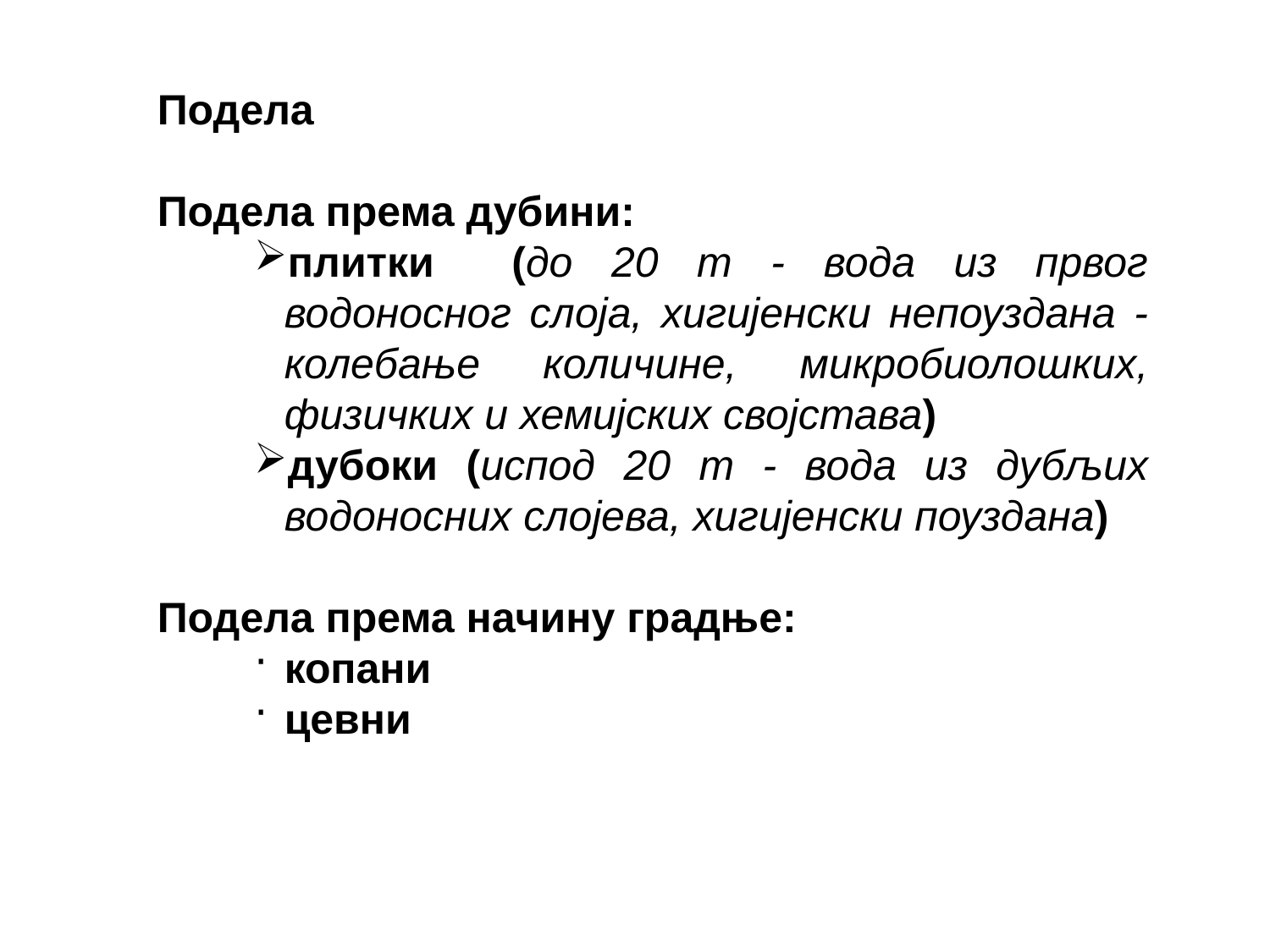

Подела

Подела према дубини:
плитки  (до 20 m - вода из првог водоносног слоја, хигијенски непоуздана - колебање количине, микробиолошких, физичких и хемијских својстава)
дубоки (испод 20 m - вода из дубљих водоносних слојева, хигијенски поуздана)

Подела према начину градње:
копани
цевни